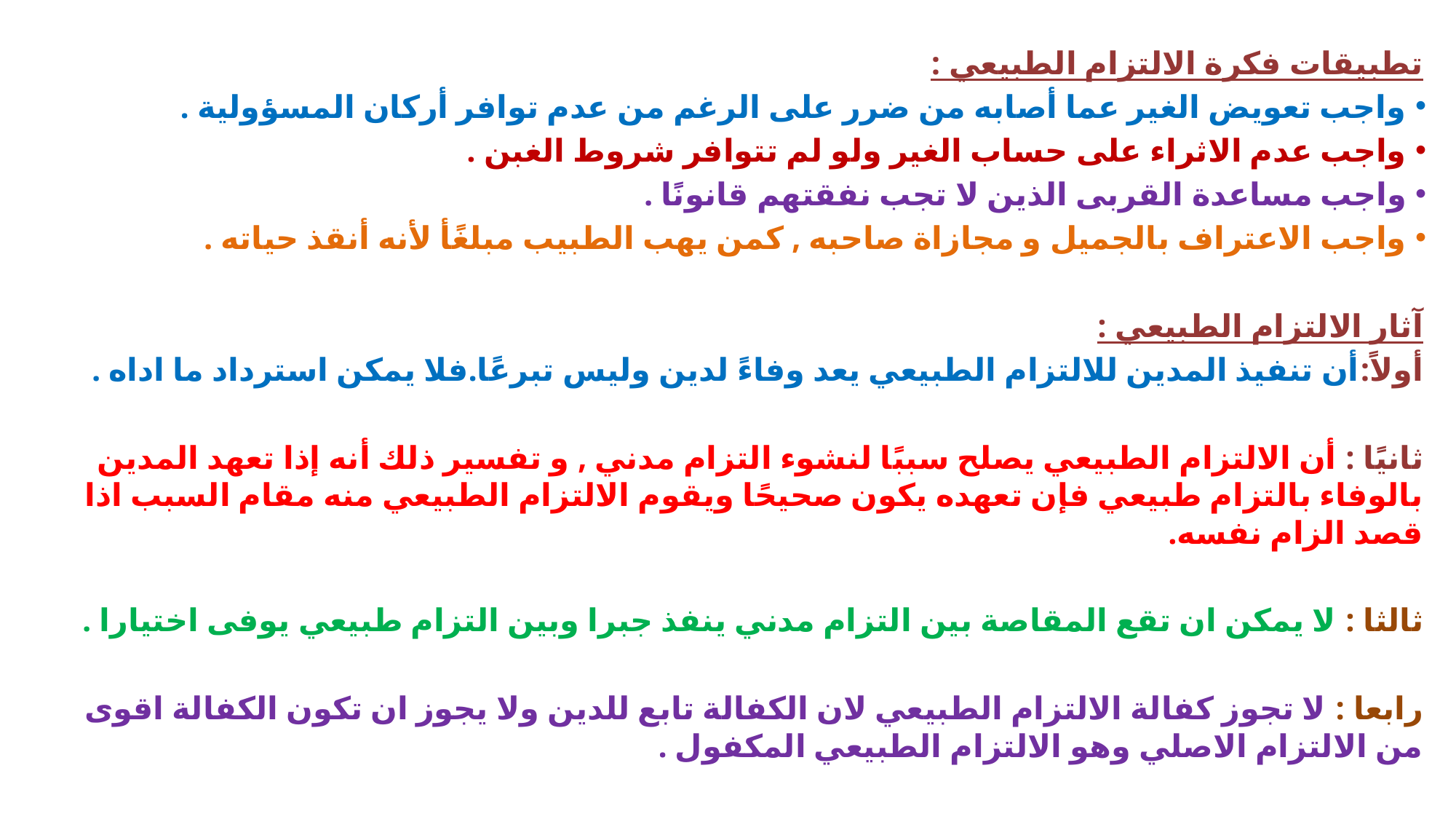

تطبيقات فكرة الالتزام الطبيعي :
 واجب تعويض الغير عما أصابه من ضرر على الرغم من عدم توافر أركان المسؤولية .
 واجب عدم الاثراء على حساب الغير ولو لم تتوافر شروط الغبن .
 واجب مساعدة القربى الذين لا تجب نفقتهم قانونًا .
 واجب الاعتراف بالجميل و مجازاة صاحبه , كمن يهب الطبيب مبلغًأ لأنه أنقذ حياته .

آثار الالتزام الطبيعي :
أولاً:أن تنفيذ المدين للالتزام الطبيعي يعد وفاءً لدين وليس تبرعًا.فلا يمكن استرداد ما اداه .

ثانيًا : أن الالتزام الطبيعي يصلح سببًا لنشوء التزام مدني , و تفسير ذلك أنه إذا تعهد المدين بالوفاء بالتزام طبيعي فإن تعهده يكون صحيحًا ويقوم الالتزام الطبيعي منه مقام السبب اذا قصد الزام نفسه.

ثالثا : لا يمكن ان تقع المقاصة بين التزام مدني ينفذ جبرا وبين التزام طبيعي يوفى اختيارا .

رابعا : لا تجوز كفالة الالتزام الطبيعي لان الكفالة تابع للدين ولا يجوز ان تكون الكفالة اقوى من الالتزام الاصلي وهو الالتزام الطبيعي المكفول .